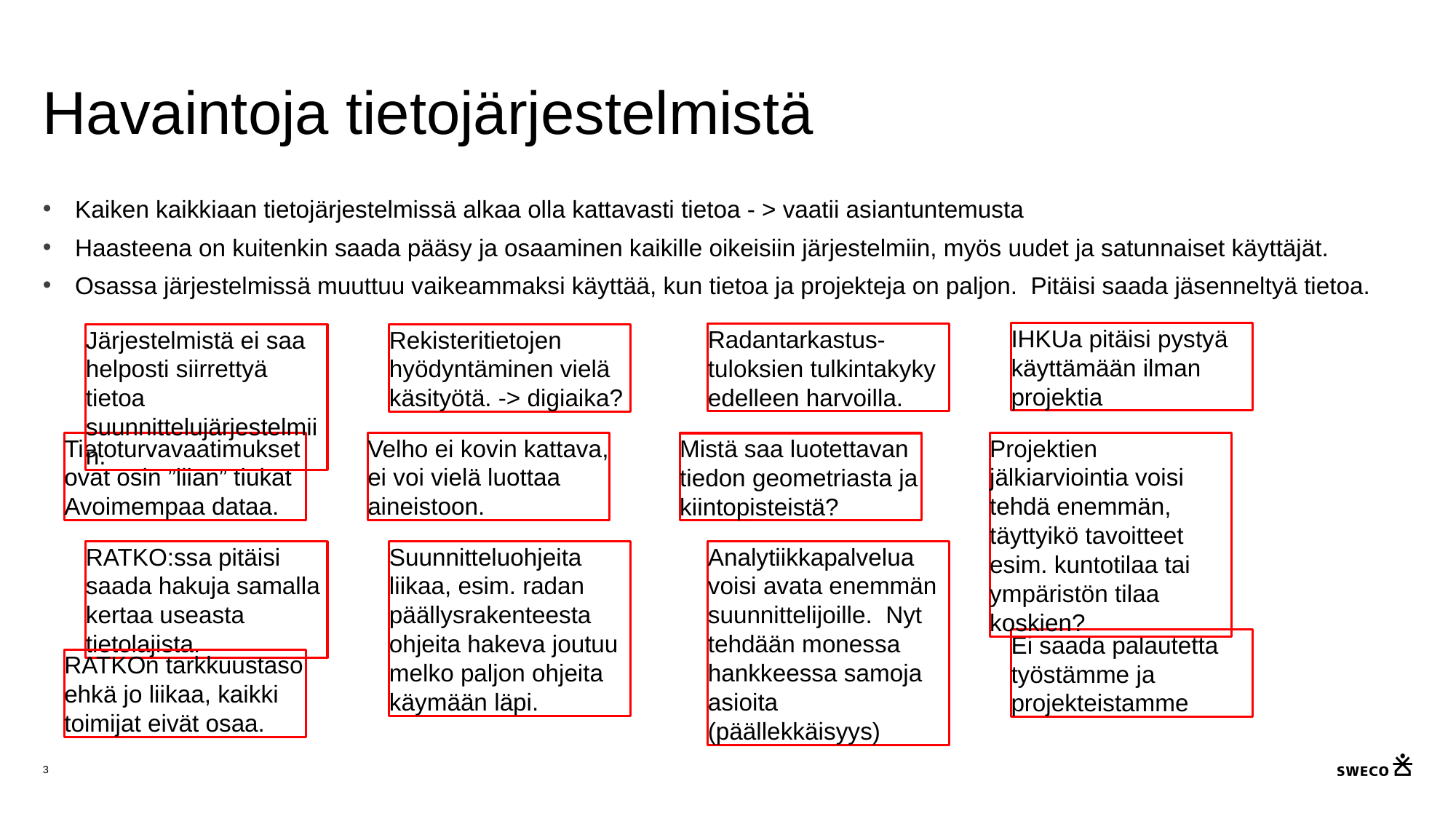

# Havaintoja tietojärjestelmistä
Kaiken kaikkiaan tietojärjestelmissä alkaa olla kattavasti tietoa - > vaatii asiantuntemusta
Haasteena on kuitenkin saada pääsy ja osaaminen kaikille oikeisiin järjestelmiin, myös uudet ja satunnaiset käyttäjät.
Osassa järjestelmissä muuttuu vaikeammaksi käyttää, kun tietoa ja projekteja on paljon.  Pitäisi saada jäsenneltyä tietoa.
IHKUa pitäisi pystyä käyttämään ilman projektia
Radantarkastus-tuloksien tulkintakyky edelleen harvoilla.
Järjestelmistä ei saa helposti siirrettyä tietoa suunnittelujärjestelmiin.
Rekisteritietojen hyödyntäminen vielä käsityötä. -> digiaika?
Tietoturvavaatimukset ovat osin ”liian” tiukat
Avoimempaa dataa.
Velho ei kovin kattava, ei voi vielä luottaa aineistoon.
Projektien jälkiarviointia voisi tehdä enemmän, täyttyikö tavoitteet esim. kuntotilaa tai ympäristön tilaa koskien?
Mistä saa luotettavan tiedon geometriasta ja kiintopisteistä?
RATKO:ssa pitäisi saada hakuja samalla kertaa useasta tietolajista.
Suunnitteluohjeita liikaa, esim. radan päällysrakenteesta ohjeita hakeva joutuu melko paljon ohjeita käymään läpi.
Analytiikkapalvelua voisi avata enemmän suunnittelijoille.  Nyt tehdään monessa hankkeessa samoja asioita (päällekkäisyys)
Ei saada palautetta työstämme ja projekteistamme
RATKOn tarkkuustaso ehkä jo liikaa, kaikki toimijat eivät osaa.
3